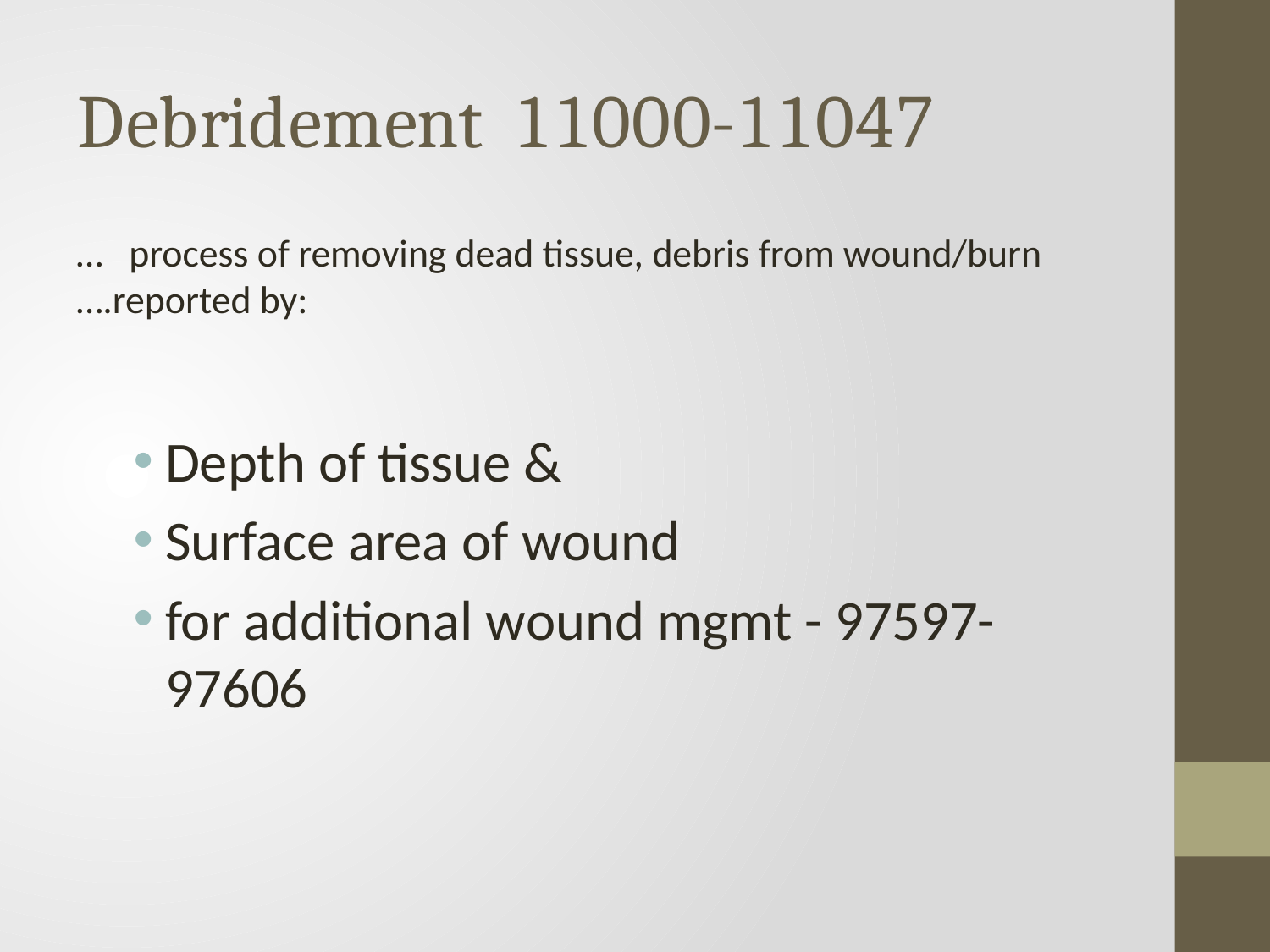

# Debridement  11000-11047
…   process of removing dead tissue, debris from wound/burn ….reported by:

Depth of tissue &
Surface area of wound
for additional wound mgmt - 97597-97606